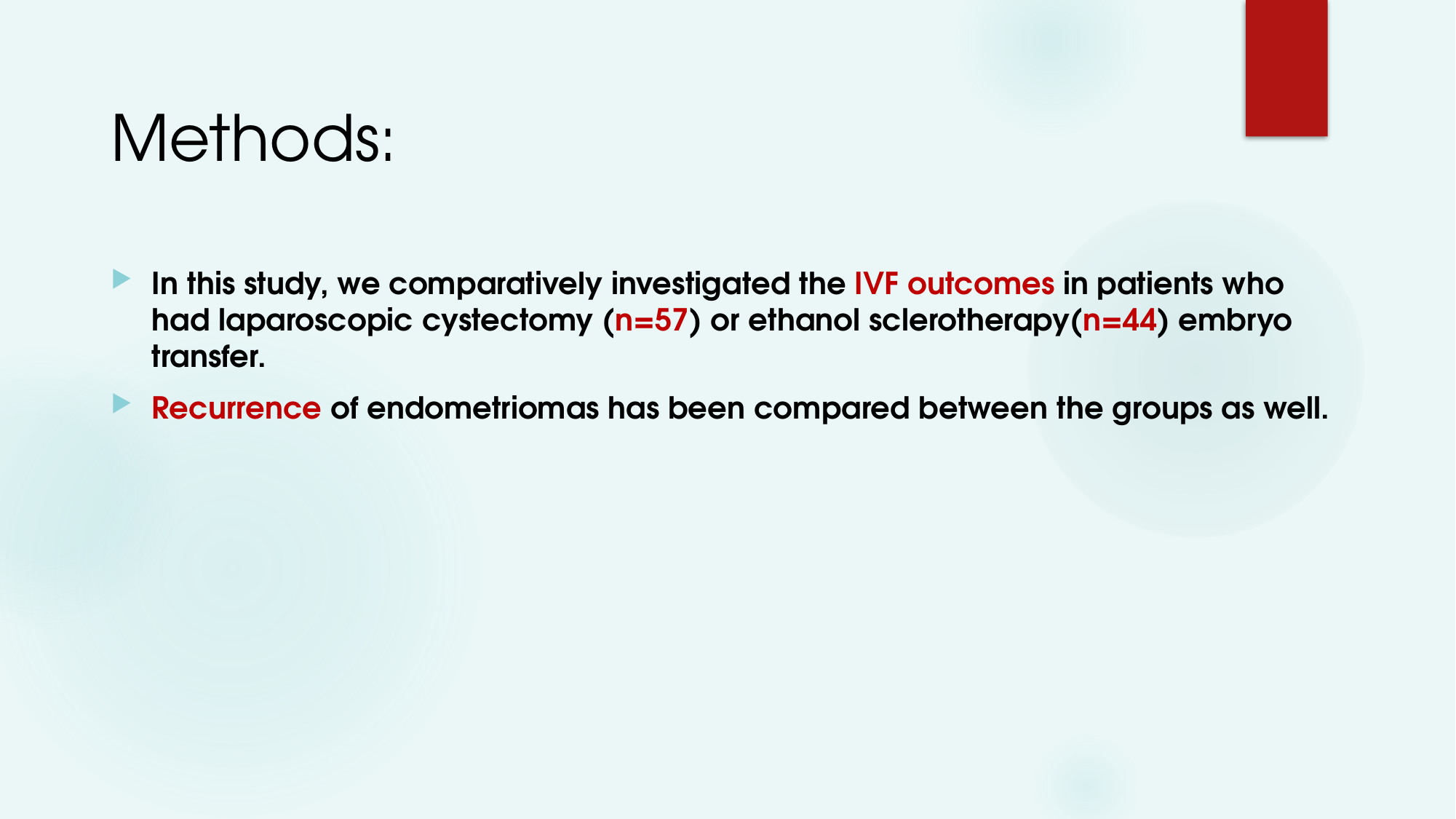

# Methods:
In this study, we comparatively investigated the IVF outcomes in patients who had laparoscopic cystectomy (n=57) or ethanol sclerotherapy(n=44) embryo transfer.
Recurrence of endometriomas has been compared between the groups as well.